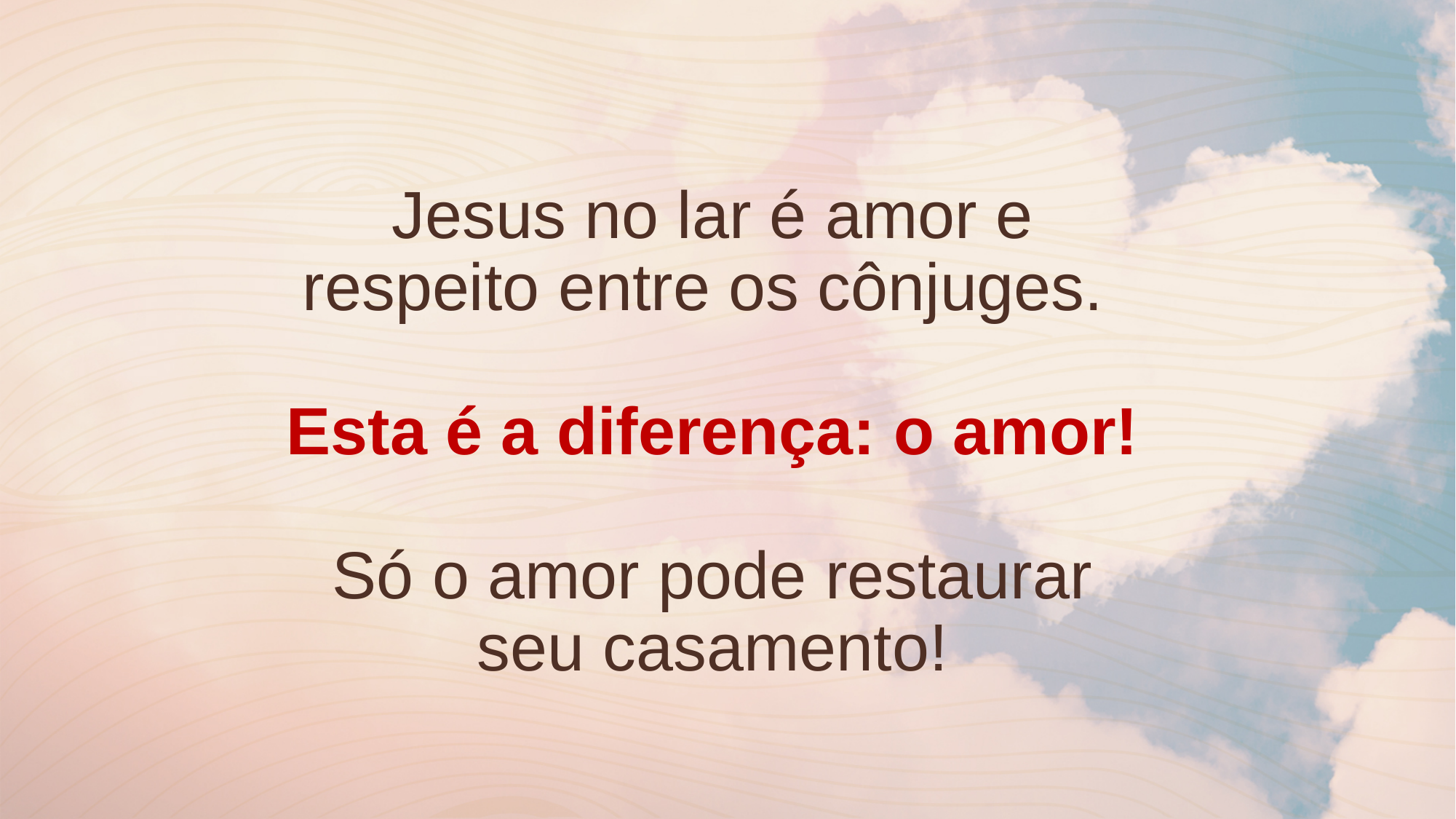

Jesus no lar é amor e respeito entre os cônjuges.

Esta é a diferença: o amor!

Só o amor pode restaurar seu casamento!